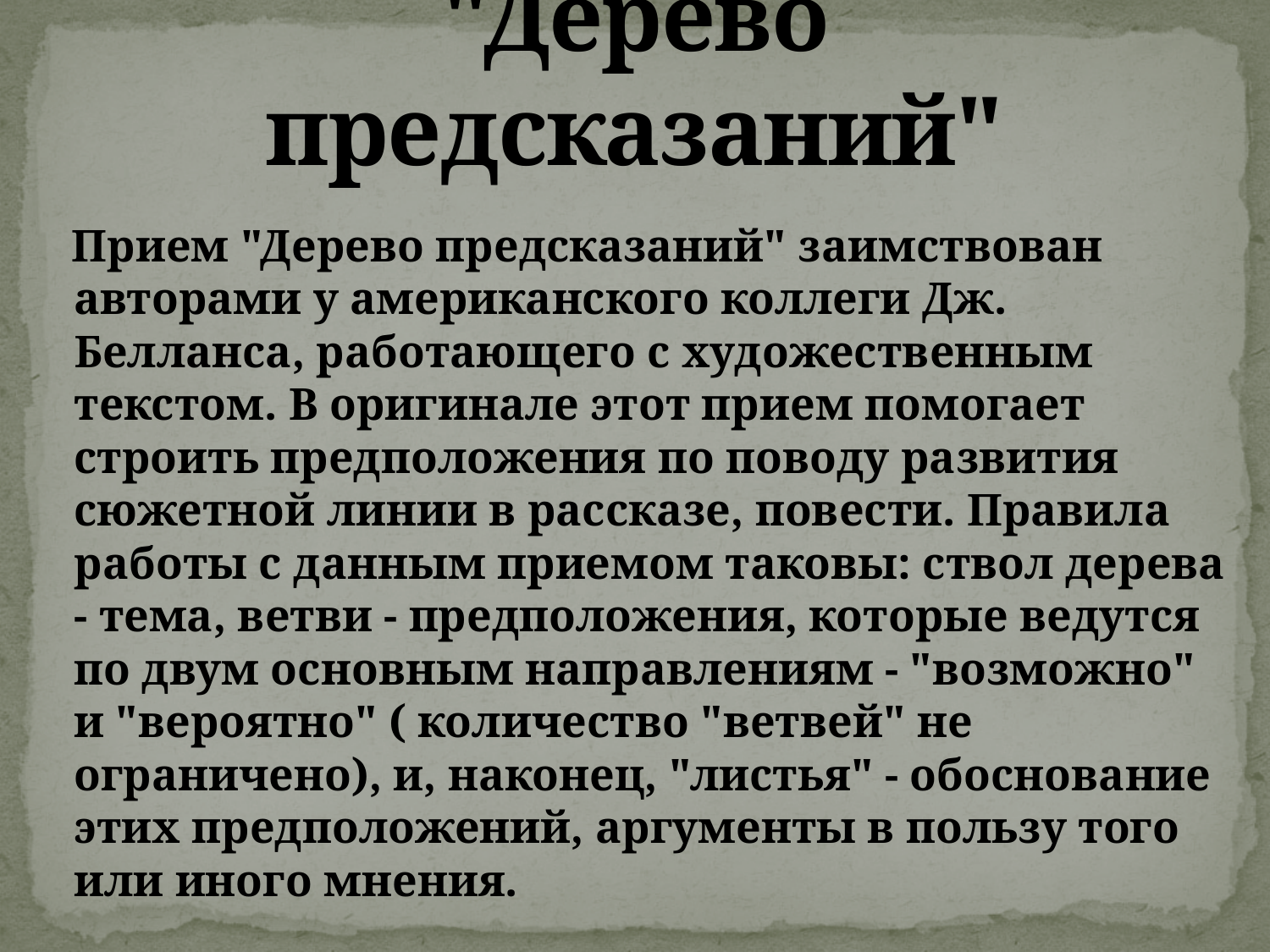

# "Дерево предсказаний"
   Прием "Дерево предсказаний" заимствован авторами у американского коллеги Дж. Белланса, работающего с художественным текстом. В оригинале этот прием помогает строить предположения по поводу развития сюжетной линии в рассказе, повести. Правила работы с данным приемом таковы: ствол дерева - тема, ветви - предположения, которые ведутся по двум основным направлениям - "возможно" и "вероятно" ( количество "ветвей" не ограничено), и, наконец, "листья" - обоснование этих предположений, аргументы в пользу того или иного мнения.